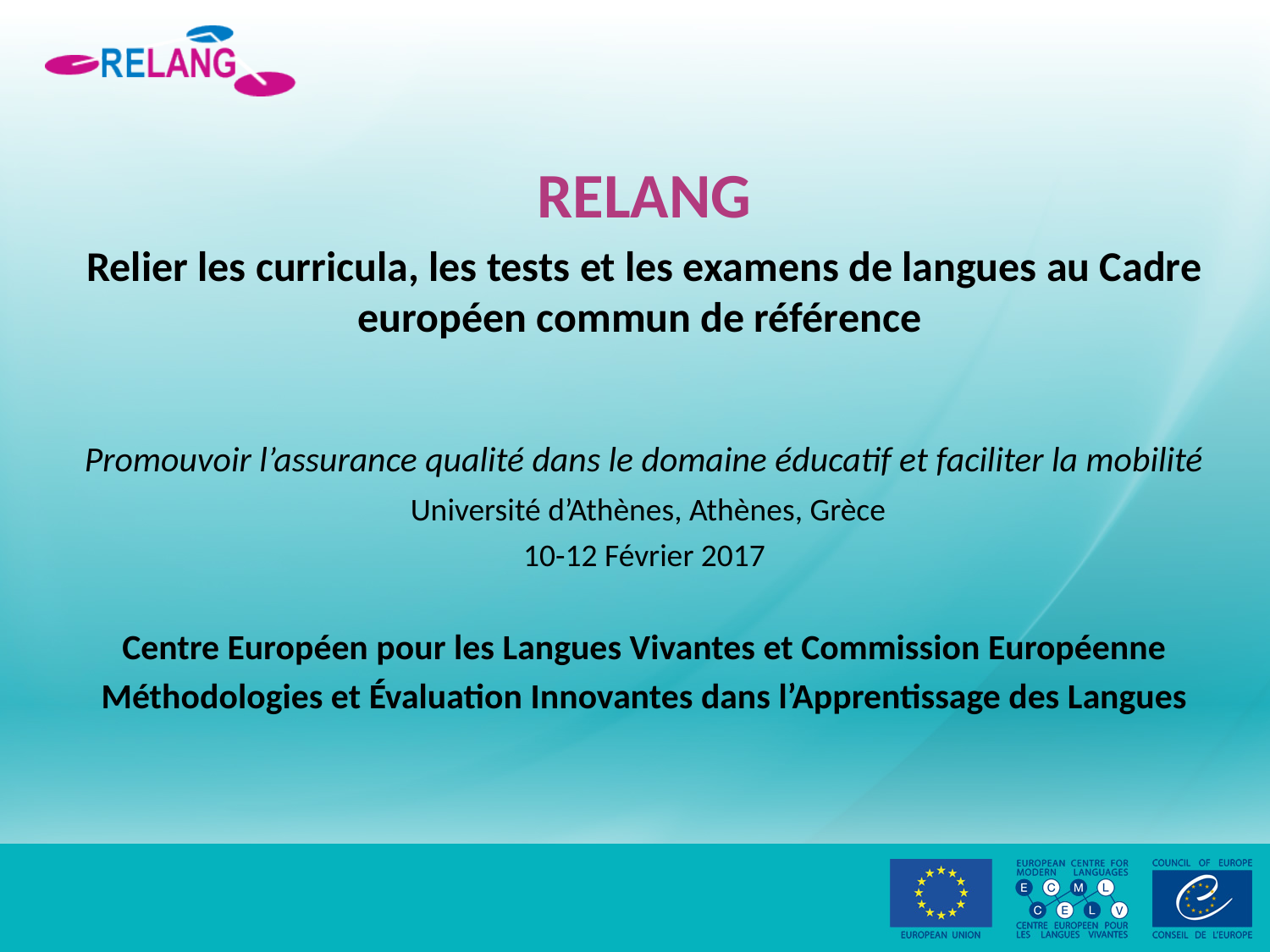

RELANG
Relier les curricula, les tests et les examens de langues au Cadre européen commun de référence

Promouvoir l’assurance qualité dans le domaine éducatif et faciliter la mobilité
 Université d’Athènes, Athènes, Grèce
10-12 Février 2017

Centre Européen pour les Langues Vivantes et Commission Européenne
Méthodologies et Évaluation Innovantes dans l’Apprentissage des Langues
#